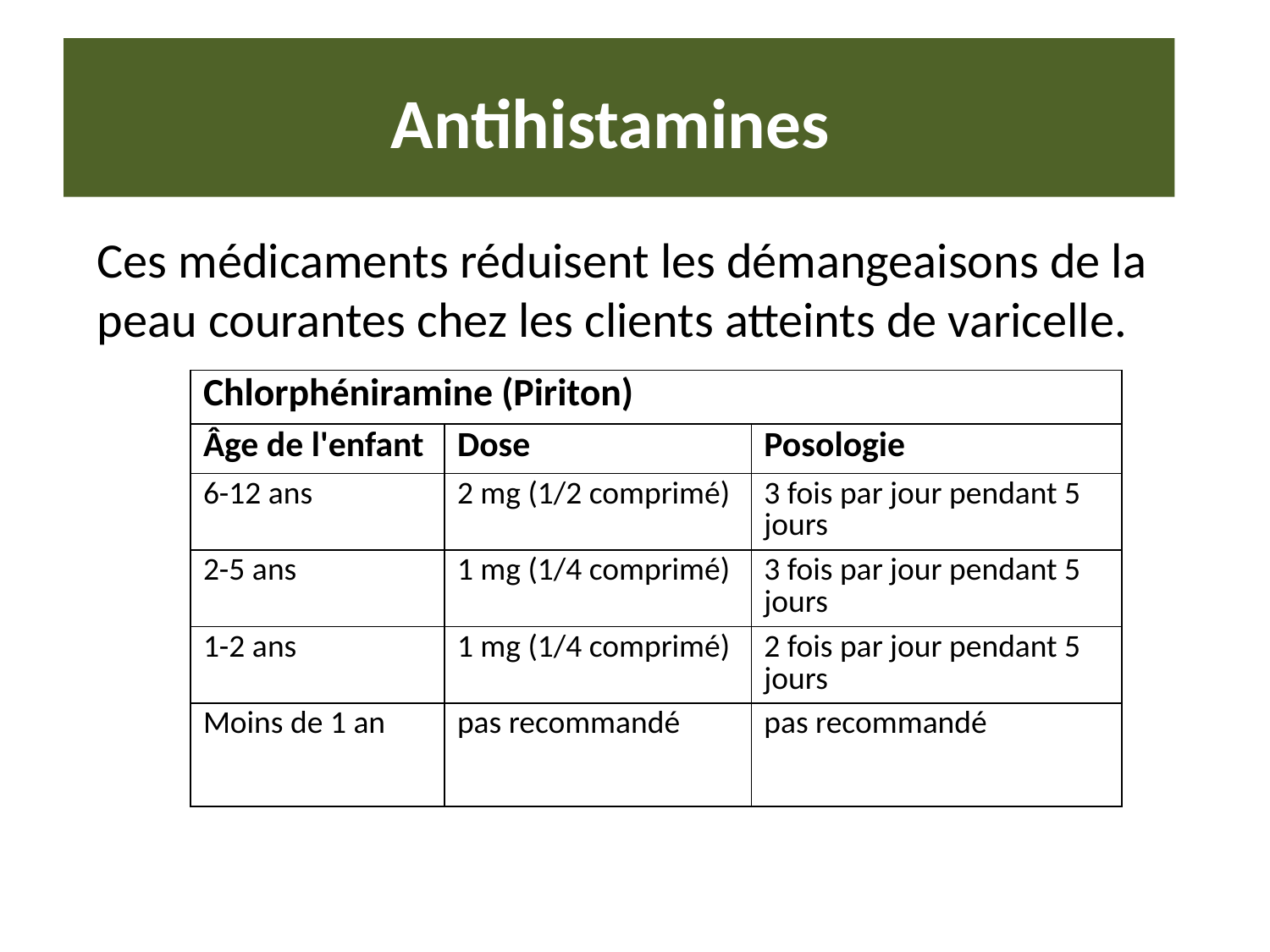

# Antihistamines
Ces médicaments réduisent les démangeaisons de la peau courantes chez les clients atteints de varicelle.
| Chlorphéniramine (Piriton) |  |  |
| --- | --- | --- |
| Âge de l'enfant | Dose | Posologie |
| 6-12 ans | 2 mg (1/2 comprimé) | 3 fois par jour pendant 5 jours |
| 2-5 ans | 1 mg (1/4 comprimé) | 3 fois par jour pendant 5 jours |
| 1-2 ans | 1 mg (1/4 comprimé) | 2 fois par jour pendant 5 jours |
| Moins de 1 an | pas recommandé | pas recommandé |